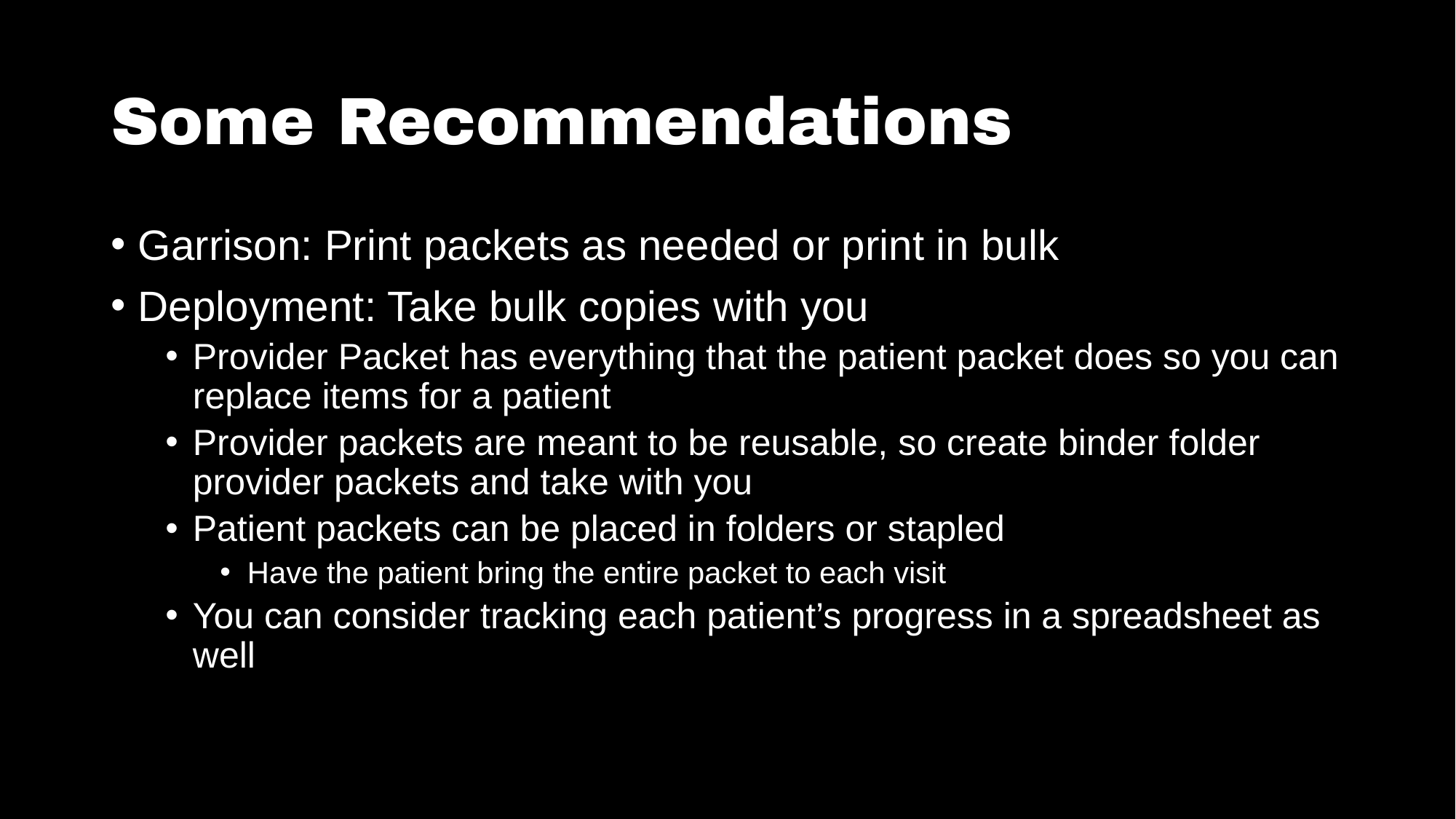

# Some Recommendations
Garrison: Print packets as needed or print in bulk
Deployment: Take bulk copies with you
Provider Packet has everything that the patient packet does so you can replace items for a patient
Provider packets are meant to be reusable, so create binder folder provider packets and take with you
Patient packets can be placed in folders or stapled
Have the patient bring the entire packet to each visit
You can consider tracking each patient’s progress in a spreadsheet as well